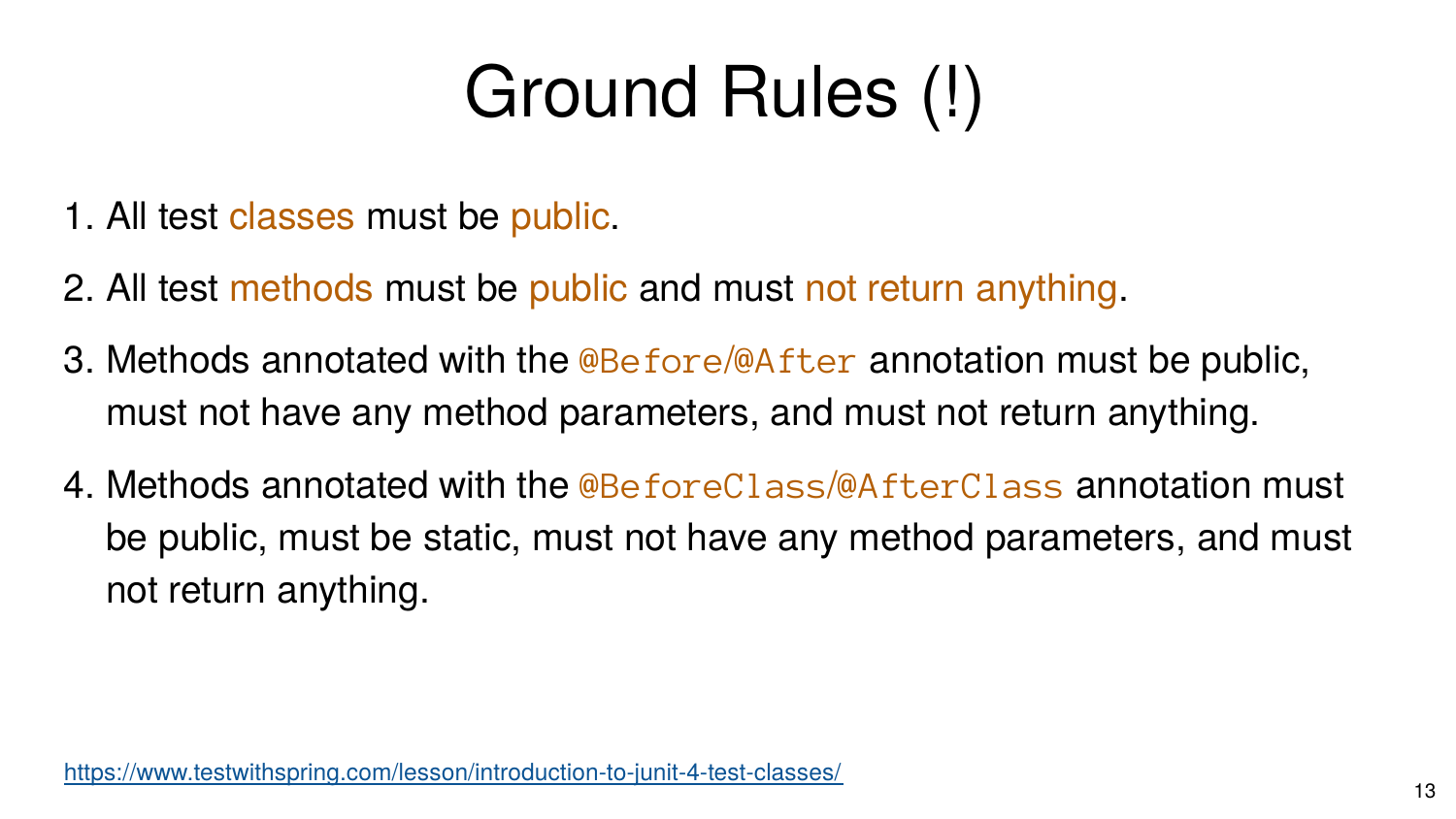

# Ground Rules (!)
All test classes must be public.
All test methods must be public and must not return anything.
Methods annotated with the @Before/@After annotation must be public, must not have any method parameters, and must not return anything.
Methods annotated with the @BeforeClass/@AfterClass annotation must be public, must be static, must not have any method parameters, and must not return anything.

https://www.testwithspring.com/lesson/introduction-to-junit-4-test-classes/
13